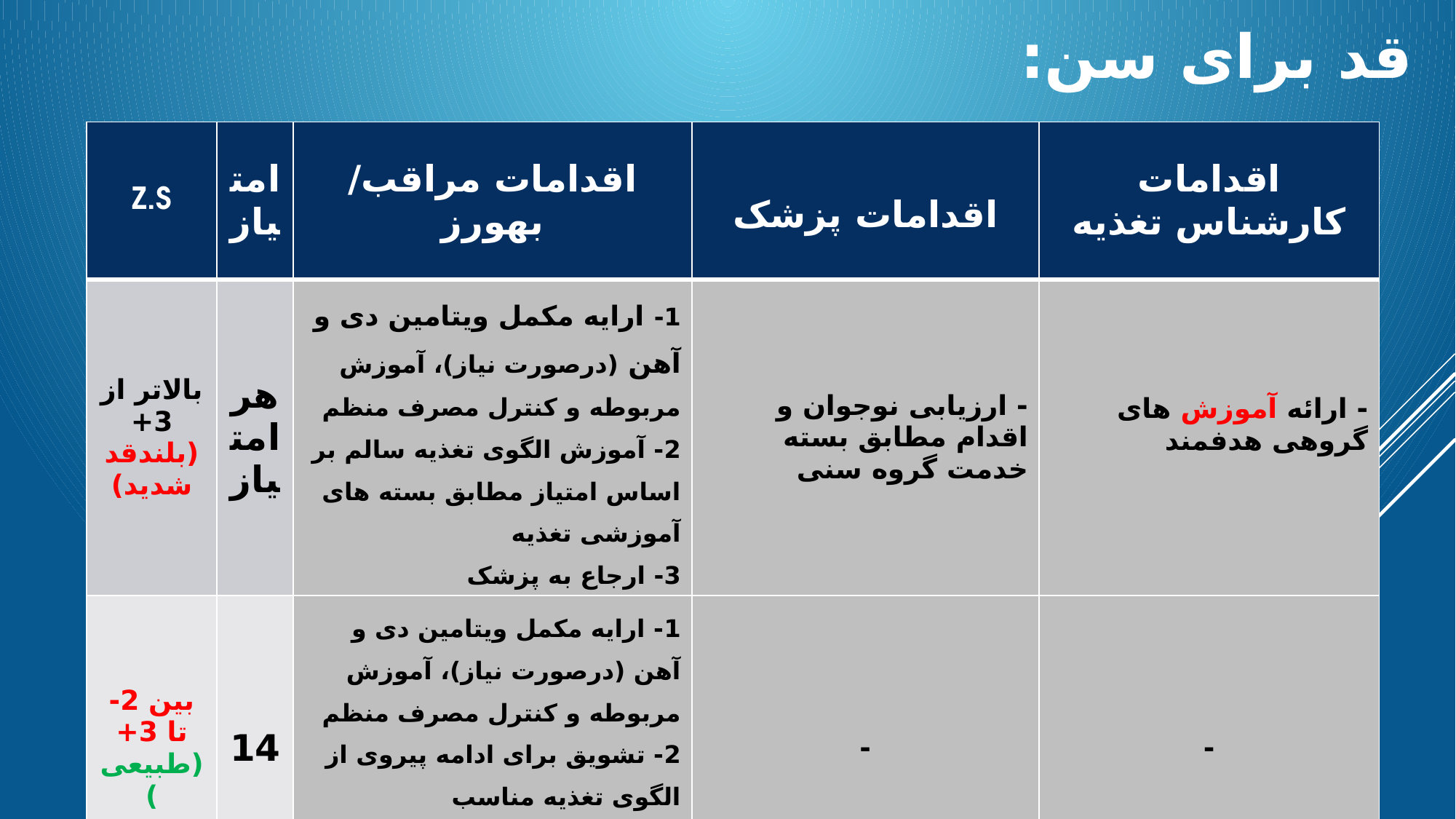

قد برای سن:
| Z.S | امتیاز | اقدامات مراقب/ بهورز | اقدامات پزشک | اقدامات کارشناس تغذیه |
| --- | --- | --- | --- | --- |
| بالاتر از 3+ (بلندقدشدید) | هر امتیاز | 1- ارایه مکمل ویتامین دی و آهن (درصورت نیاز)، آموزش مربوطه و کنترل مصرف منظم 2- آموزش الگوی تغذیه سالم بر اساس امتیاز مطابق بسته های آموزشی تغذیه 3- ارجاع به پزشک | - ارزیابی نوجوان و اقدام مطابق بسته خدمت گروه سنی | - ارائه آموزش های گروهی هدفمند |
| بین 2- تا 3+ (طبیعی) | 14 | 1- ارایه مکمل ویتامین دی و آهن (درصورت نیاز)، آموزش مربوطه و کنترل مصرف منظم 2- تشویق برای ادامه پیروی از الگوی تغذیه مناسب 3- ادامه مراقبت مطابق بسته خدمت | - | - |